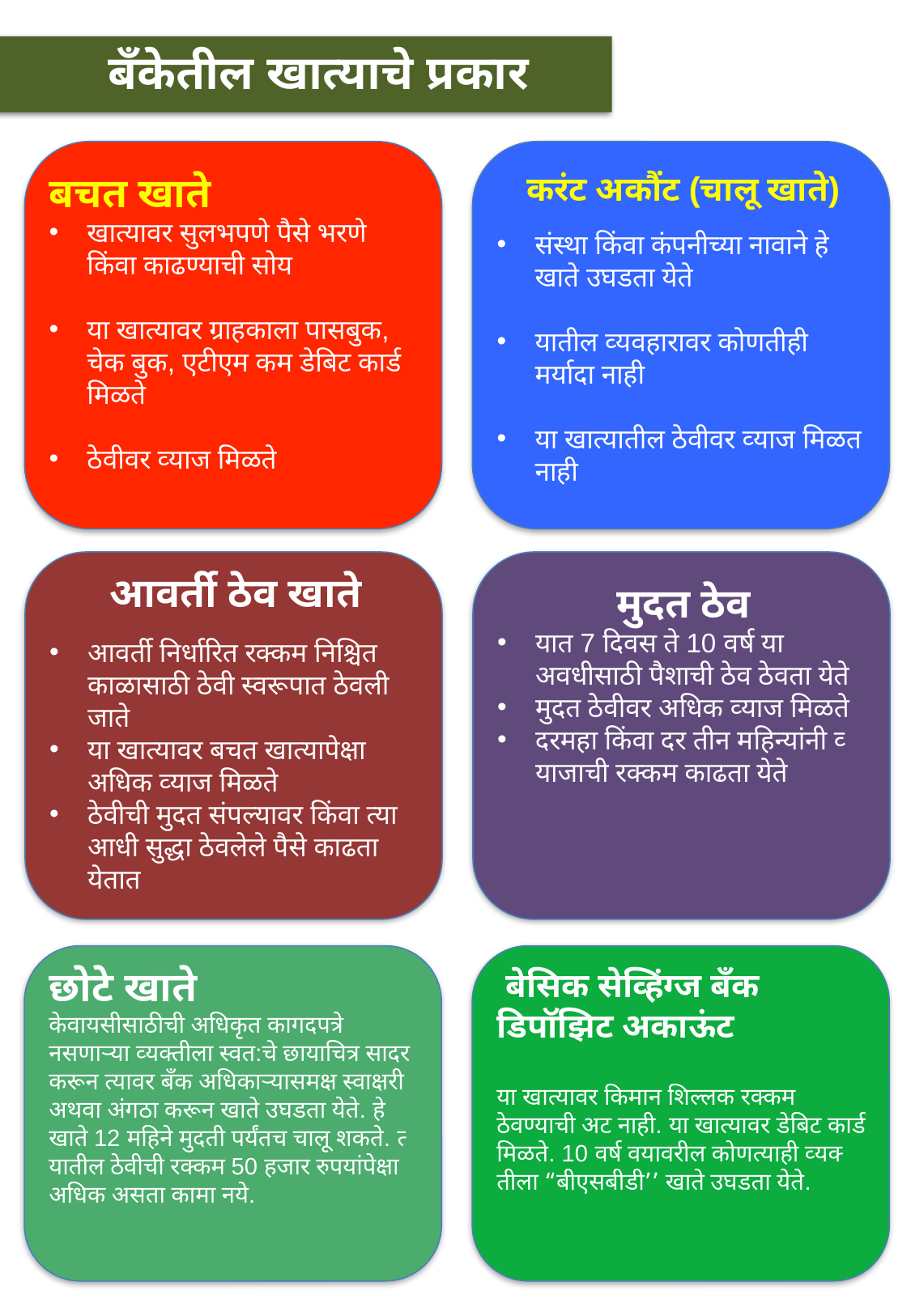

बँकेतील खात्‍याचे प्रकार

बचत खाते
खात्‍यावर सुलभपणे पैसे भरणे किंवा काढण्याची सोय

या खात्‍यावर ग्राहकाला पासबुक, चेक बुक, एटीएम कम डेबिट कार्ड मिळते

ठेवीवर व्‍याज मिळते
करंट अकौंट (चालू खाते)

संस्‍था किंवा कंपनीच्‍या नावाने हे खाते उघडता येते

यातील व्‍यवहारावर कोणतीही मर्यादा नाही

या खात्‍यातील ठेवीवर व्‍याज मिळत नाही

आवर्ती ठेव खाते

आवर्ती निर्धारित रक्‍कम निश्चित काळासाठी ठेवी स्‍वरूपात ठेवली जाते
या खात्‍यावर बचत खात्‍यापेक्षा अधिक व्‍याज मिळते
ठेवीची मुदत संपल्‍यावर किंवा त्‍या आधी सुद्धा ठेवलेले पैसे काढता येतात
मुदत ठेव
यात 7 दिवस ते 10 वर्ष या अवधीसाठी पैशाची ठेव ठेवता येते
मुदत ठेवीवर अधिक व्‍याज मिळते
दरमहा किंवा दर तीन महिन्‍यांनी व्‍याजाची रक्‍कम काढता येते

छोटे खाते
केवायसीसाठीची अधिकृत कागदपत्रे नसणाऱ्या व्‍यक्‍तीला स्‍वत:चे छायाचित्र सादर करून त्‍यावर बँक अधिकाऱ्यासमक्ष स्‍वाक्षरी अथवा अंगठा करून खाते उघडता येते. हे खाते 12 महिने मुदती पर्यंतच चालू शकते. त्‍यातील ठेवीची रक्‍कम 50 हजार रुपयांपेक्षा अधिक असता कामा नये.
 बेसिक सेव्‍हिंग्ज बँक डिपॉझिट अकाऊंट

या खात्‍यावर किमान शिल्‍लक रक्‍कम ठेवण्याची अट नाही. या खात्‍यावर डेबिट कार्ड मिळते. 10 वर्ष वयावरील कोणत्‍याही व्‍यक्‍तीला “बीएसबीडी’’ खाते उघडता येते.